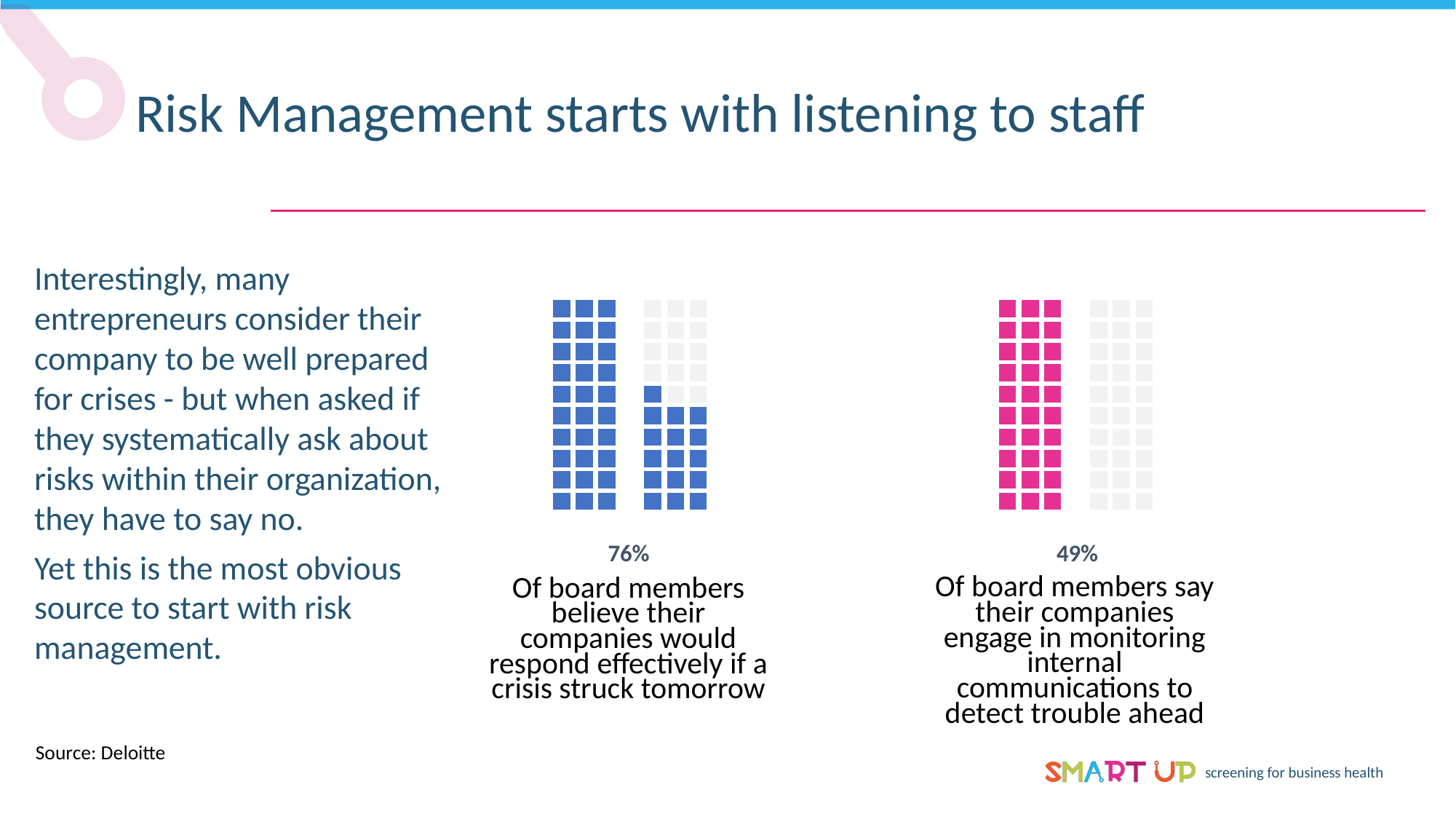

Risk Management starts with listening to staff
Interestingly, many entrepreneurs consider their company to be well prepared for crises - but when asked if they systematically ask about risks within their organization, they have to say no.
Yet this is the most obvious source to start with risk management.

76%
49%
Of board members say their companies engage in monitoring internal communications to detect trouble ahead
Of board members believe their companies would respond effectively if a crisis struck tomorrow
Source: Deloitte